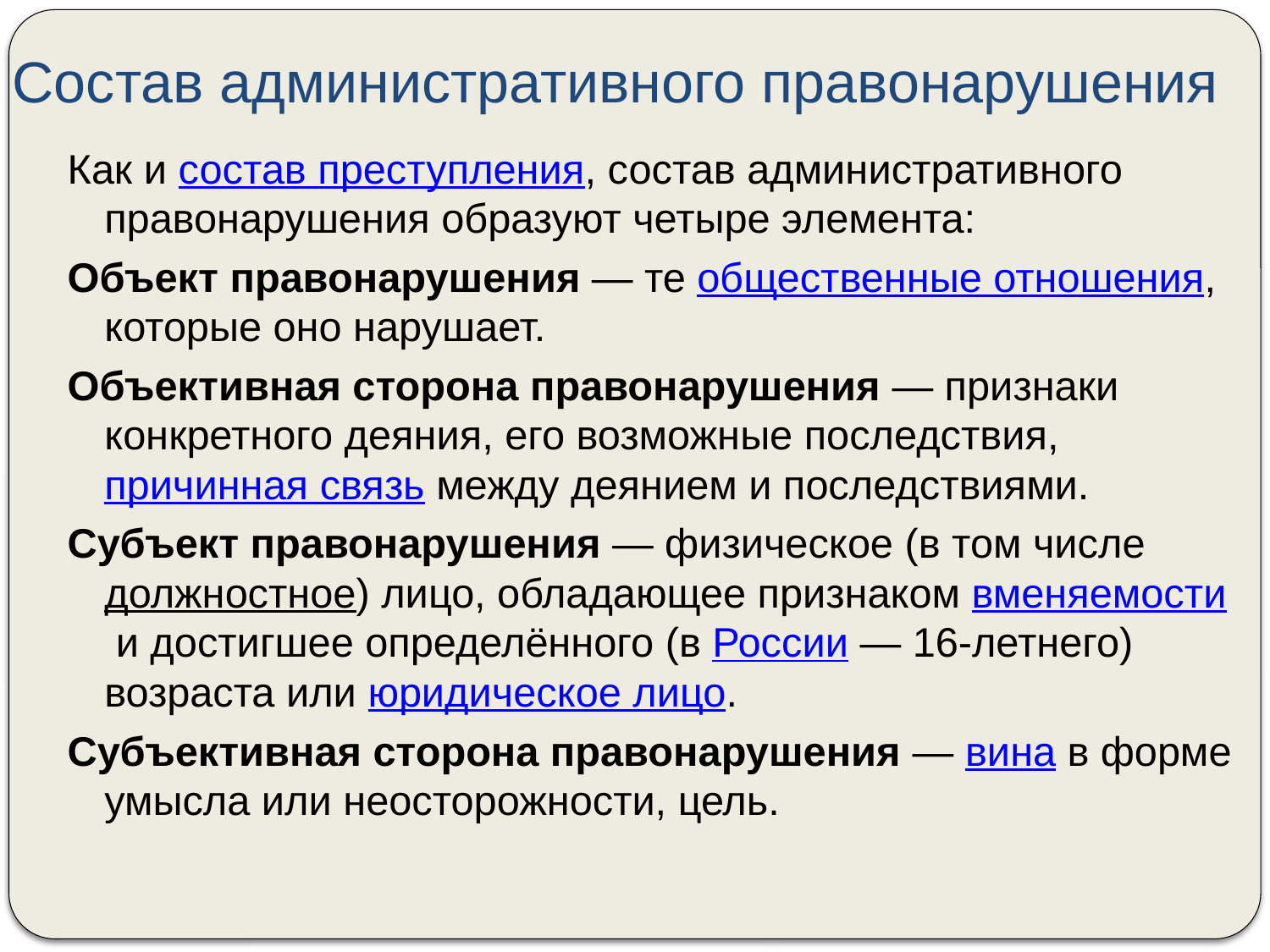

# Состав административного правонарушения
Как и состав преступления, состав административного правонарушения образуют четыре элемента:
Объект правонарушения — те общественные отношения, которые оно нарушает.
Объективная сторона правонарушения — признаки конкретного деяния, его возможные последствия, причинная связь между деянием и последствиями.
Субъект правонарушения — физическое (в том числе должностное) лицо, обладающее признаком вменяемости и достигшее определённого (в России — 16-летнего) возраста или юридическое лицо.
Субъективная сторона правонарушения — вина в форме умысла или неосторожности, цель.